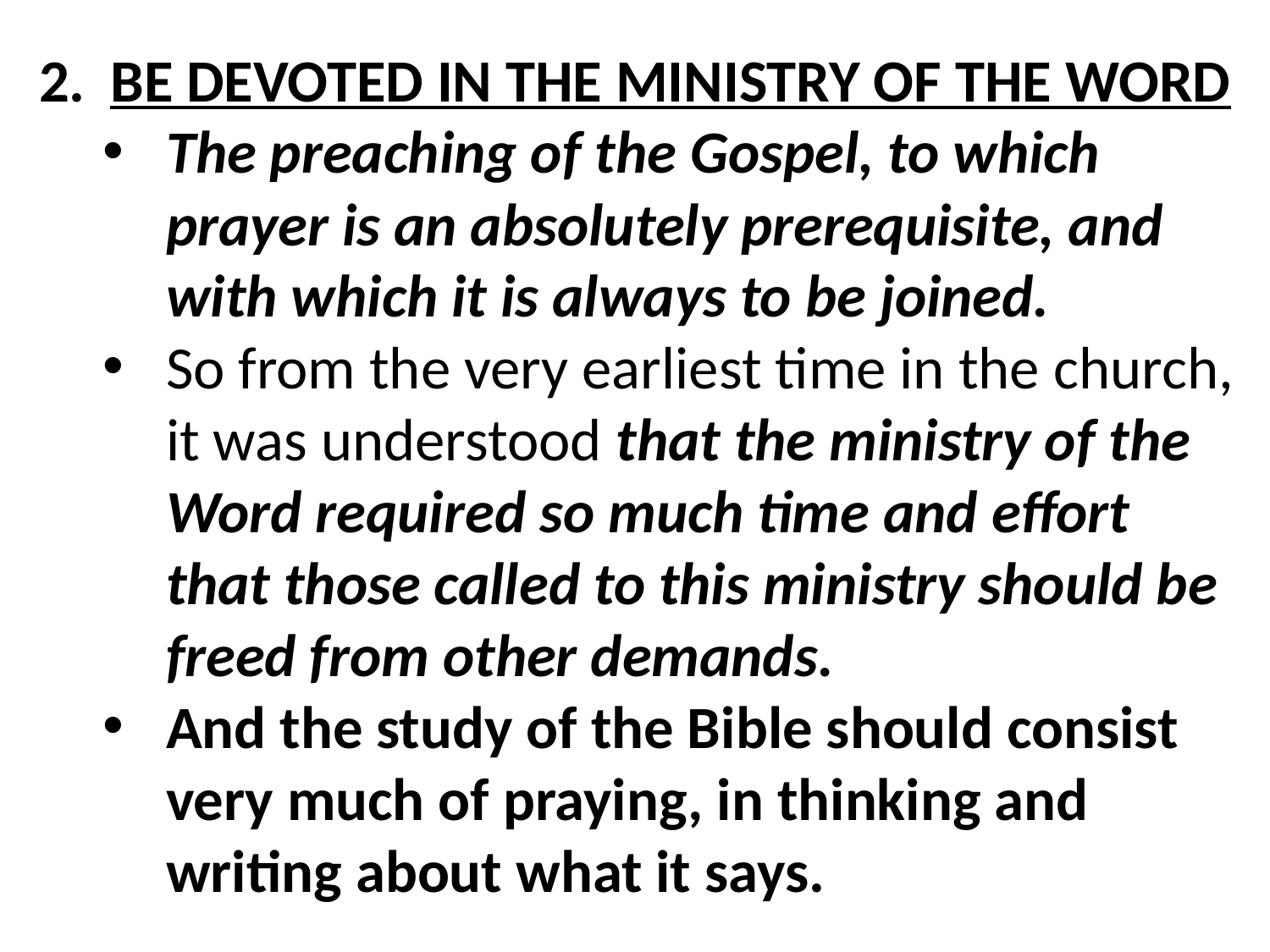

BE DEVOTED IN THE MINISTRY OF THE WORD
The preaching of the Gospel, to which prayer is an absolutely prerequisite, and with which it is always to be joined.
So from the very earliest time in the church, it was understood that the ministry of the Word required so much time and effort that those called to this ministry should be freed from other demands.
And the study of the Bible should consist very much of praying, in thinking and writing about what it says.